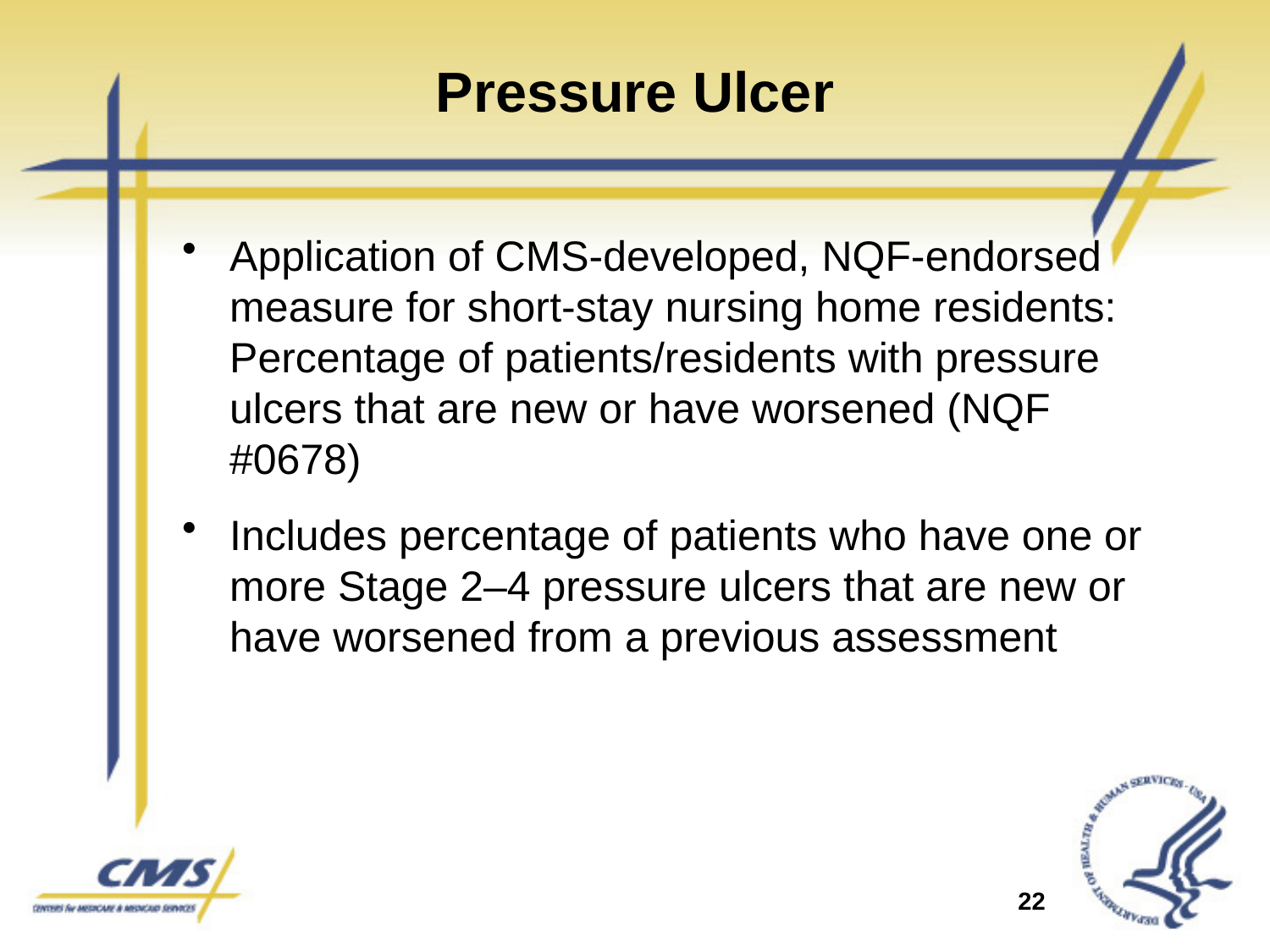

# Pressure Ulcer
Application of CMS-developed, NQF-endorsed measure for short-stay nursing home residents: Percentage of patients/residents with pressure ulcers that are new or have worsened (NQF #0678)
Includes percentage of patients who have one or more Stage 2–4 pressure ulcers that are new or have worsened from a previous assessment